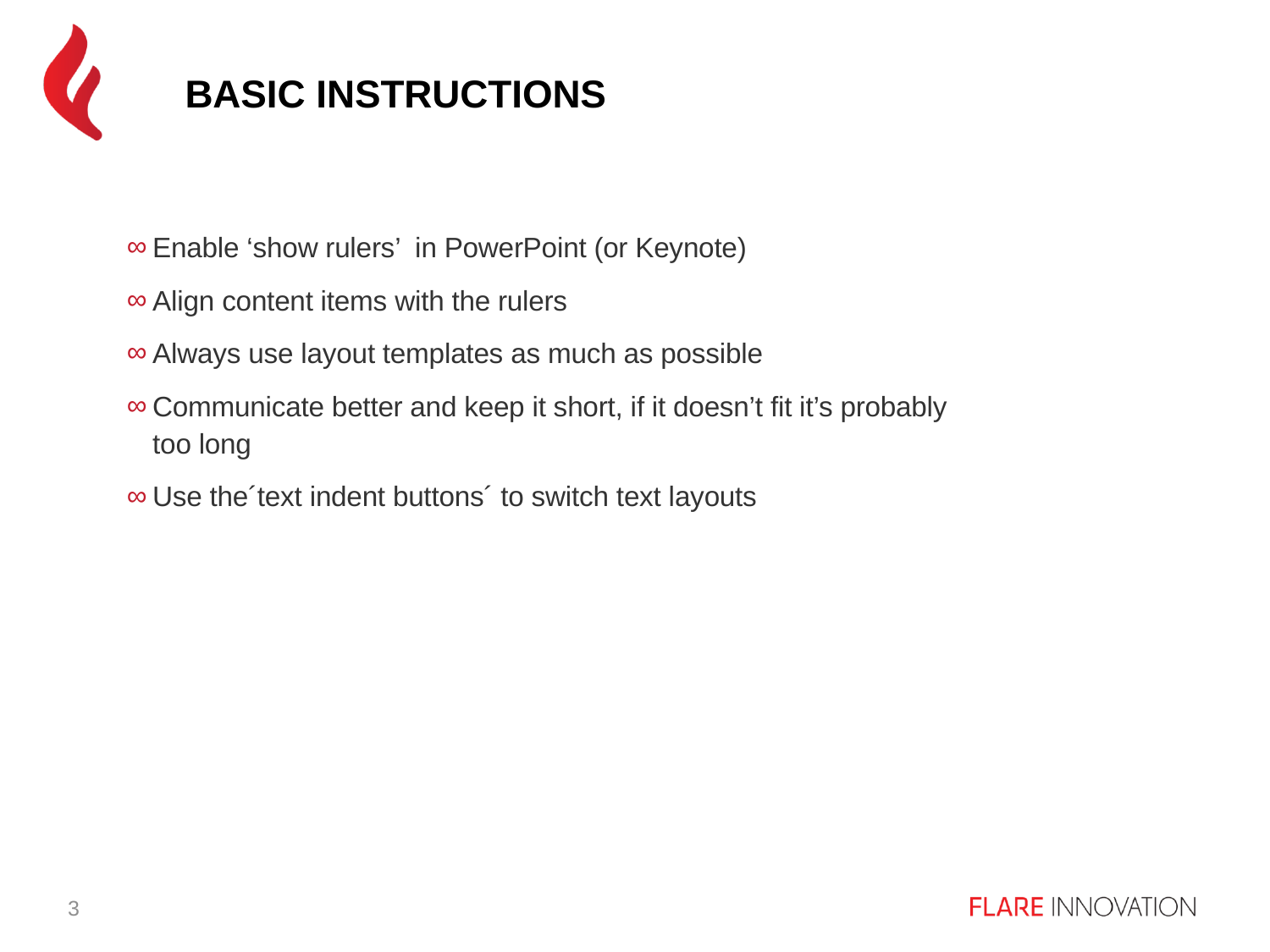

# Basic instructions

Enable ‘show rulers’  in PowerPoint (or Keynote)
Align content items with the rulers
Always use layout templates as much as possible
Communicate better and keep it short, if it doesn’t fit it’s probably too long
Use the´text indent buttons´ to switch text layouts

3